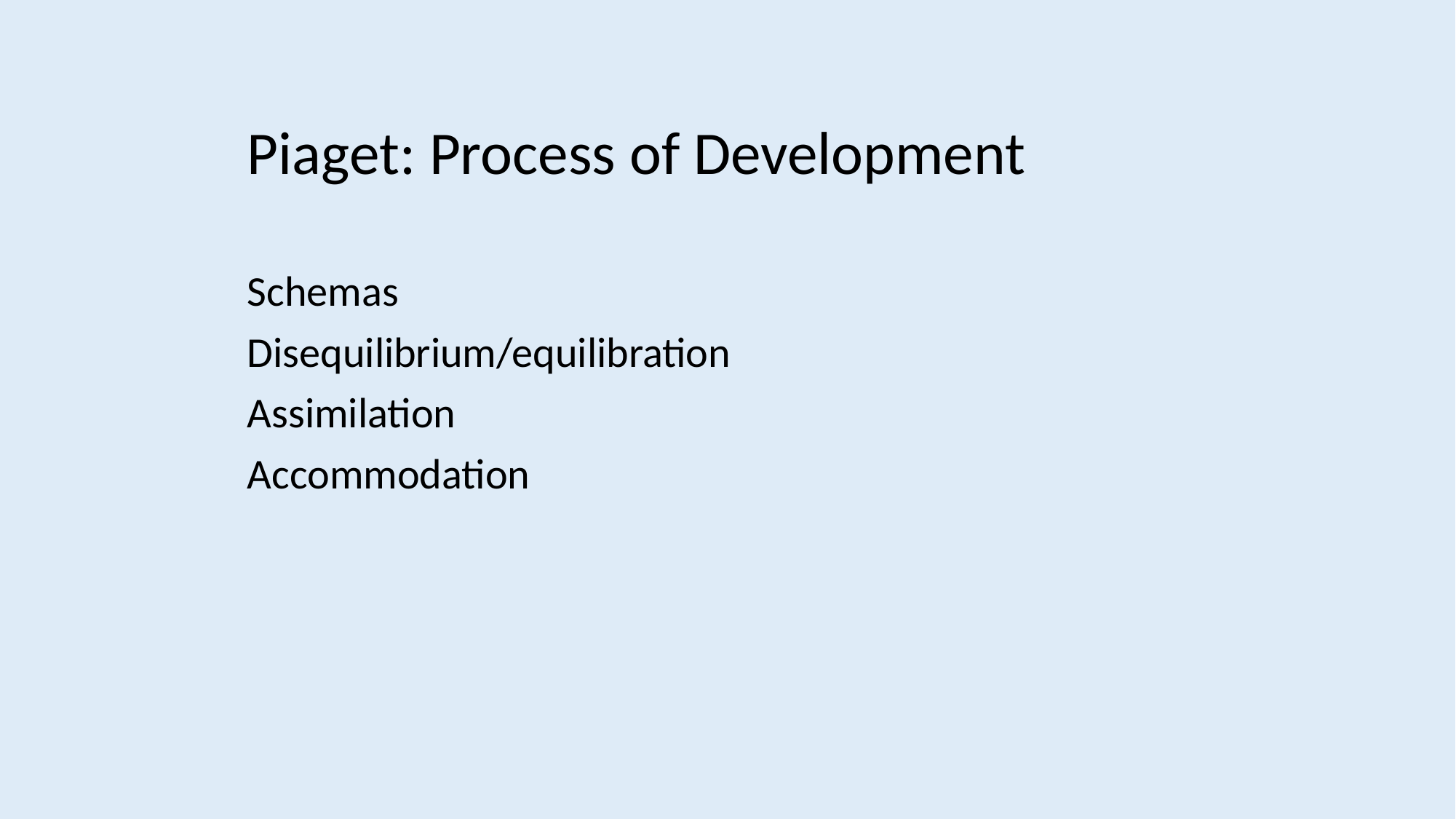

# Piaget: Process of Development
Schemas
Disequilibrium/equilibration
Assimilation
Accommodation